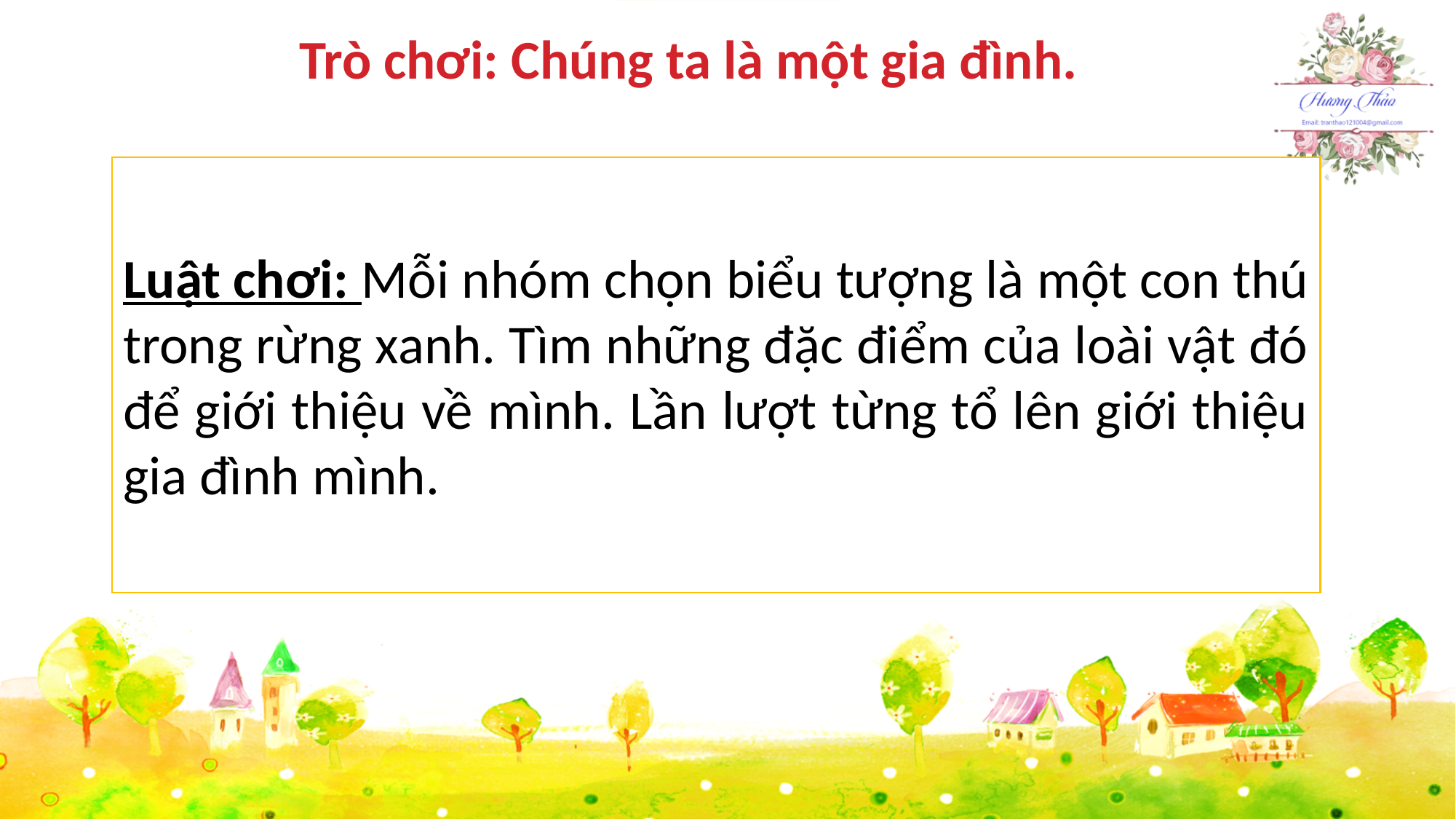

Trò chơi: Chúng ta là một gia đình.
Luật chơi: Mỗi nhóm chọn biểu tượng là một con thú trong rừng xanh. Tìm những đặc điểm của loài vật đó để giới thiệu về mình. Lần lượt từng tổ lên giới thiệu gia đình mình.